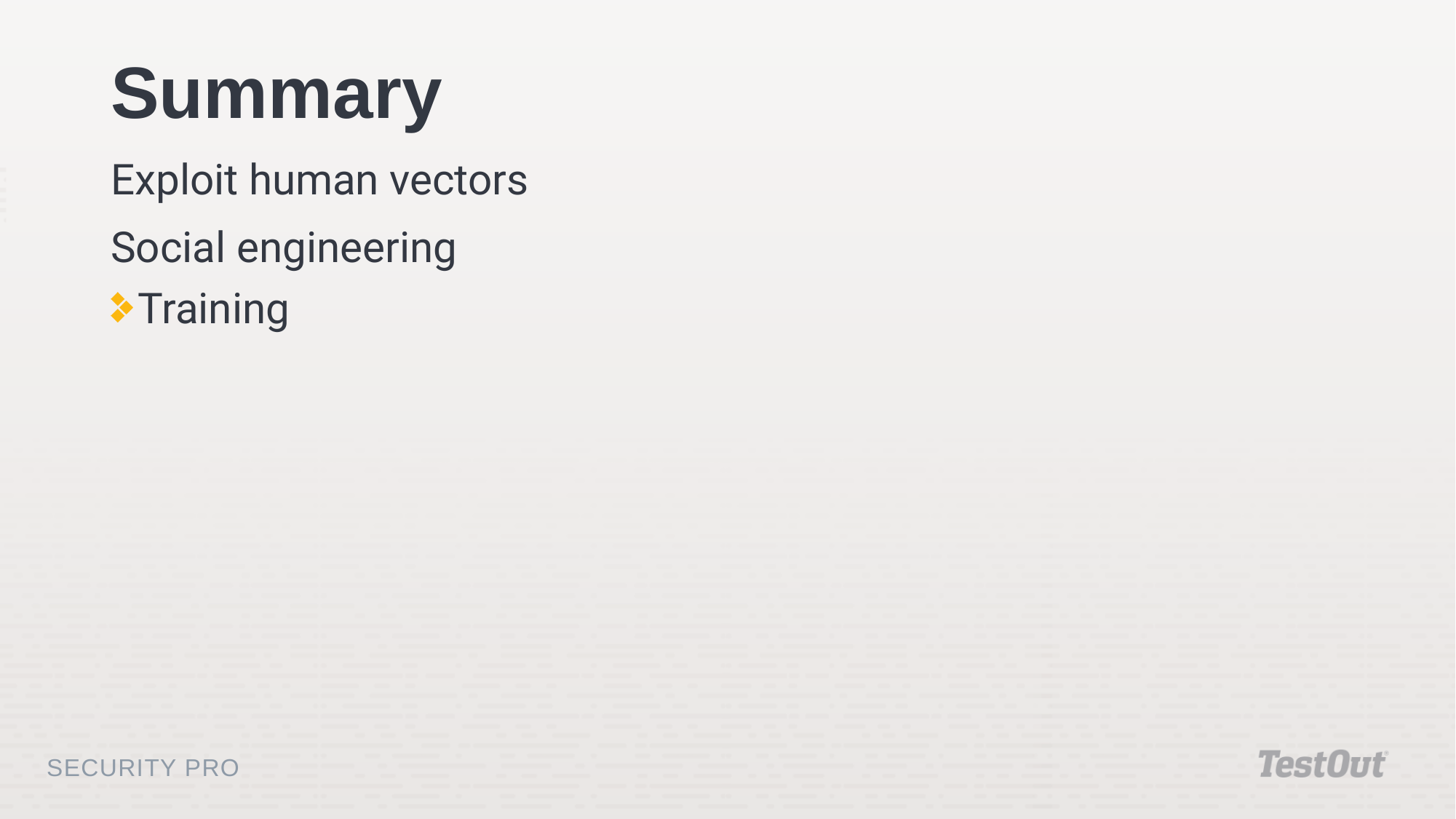

# Summary
Exploit human vectors
Social engineering
Training
Security Pro